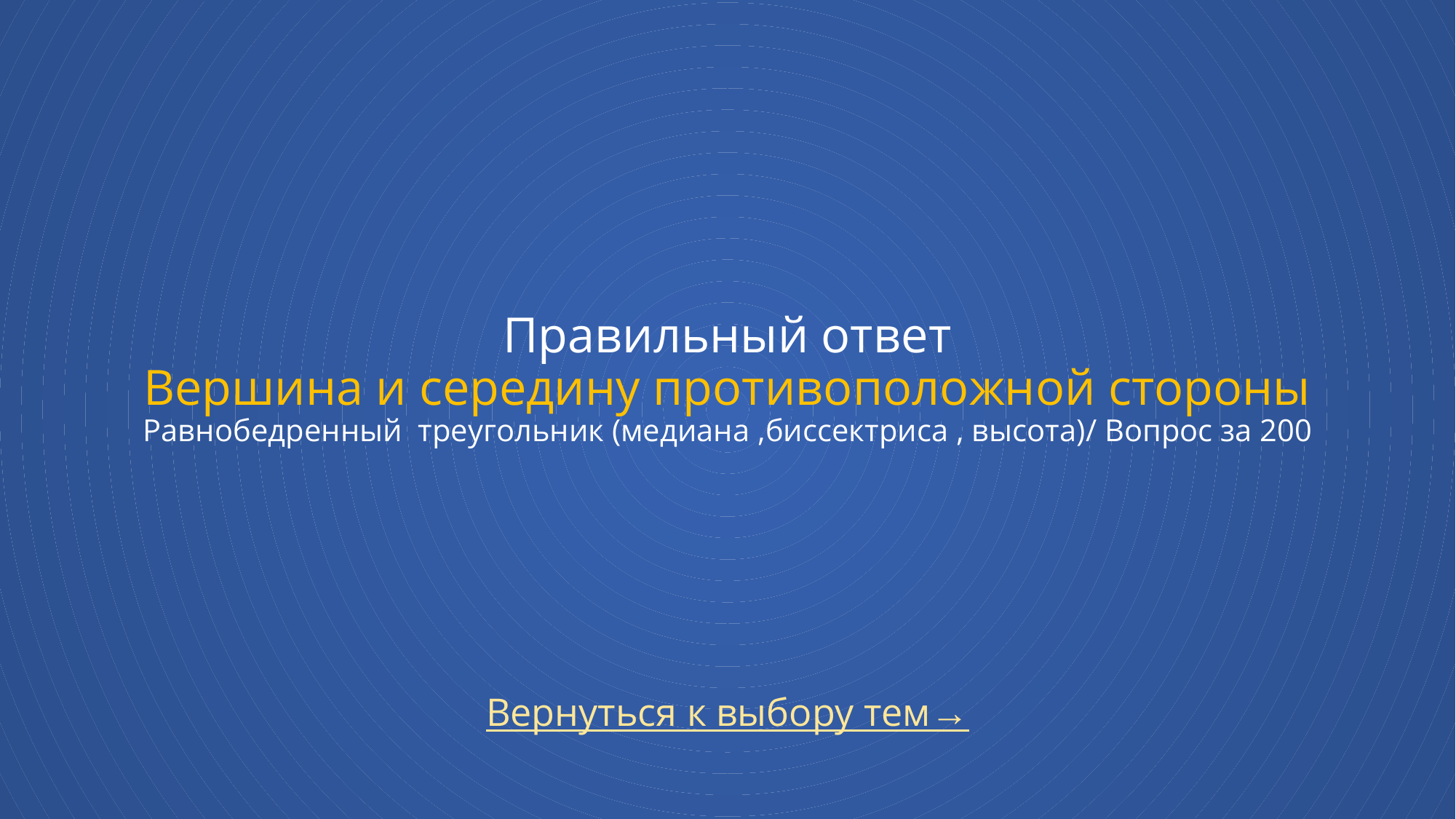

# Правильный ответ Вершина и середину противоположной стороны Равнобедренный  треугольник (медиана ,биссектриса , высота)/ Вопрос за 200
Вернуться к выбору тем→